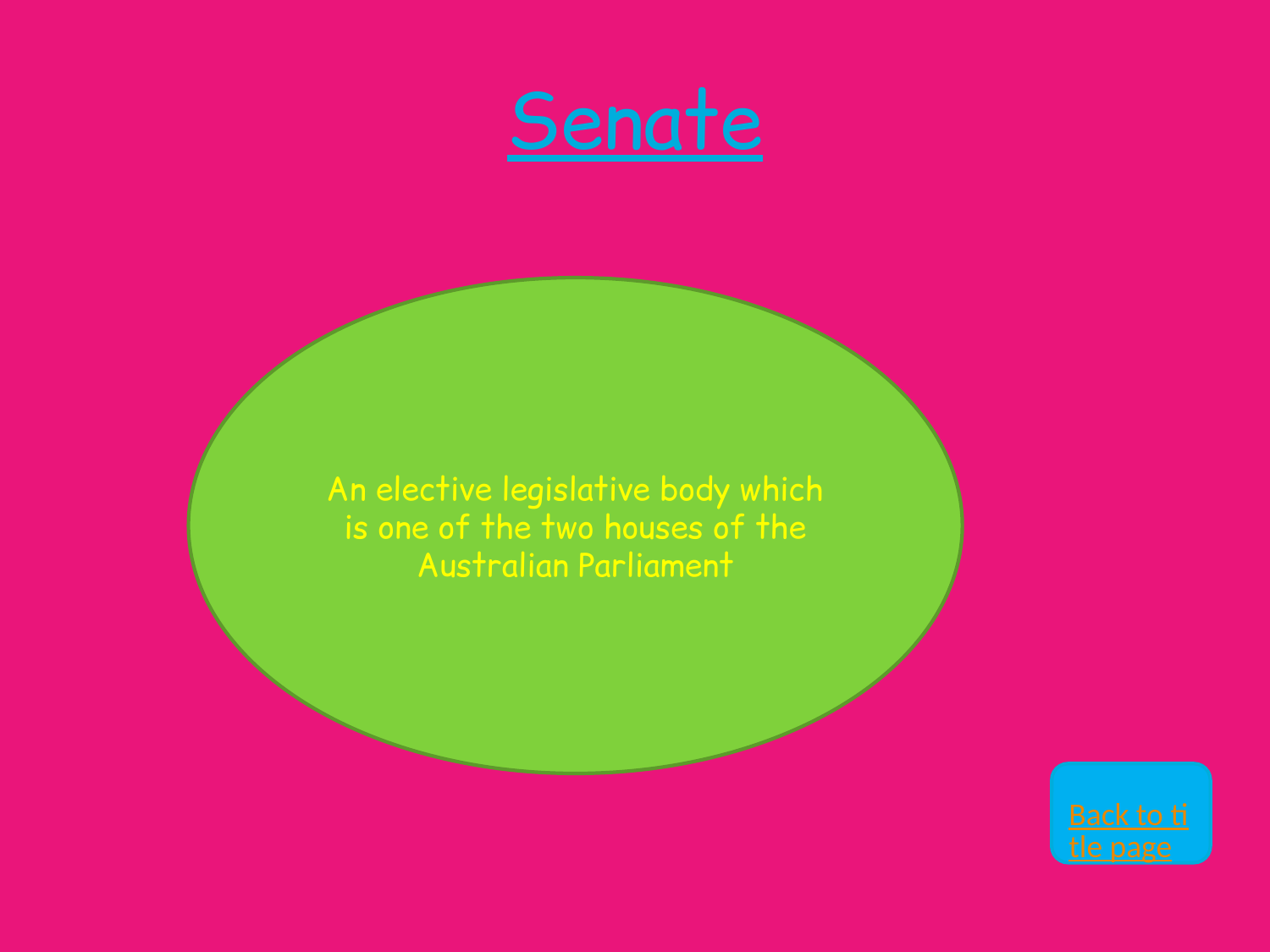

# Senate
An elective legislative body which is one of the two houses of the Australian Parliament
Back to title page